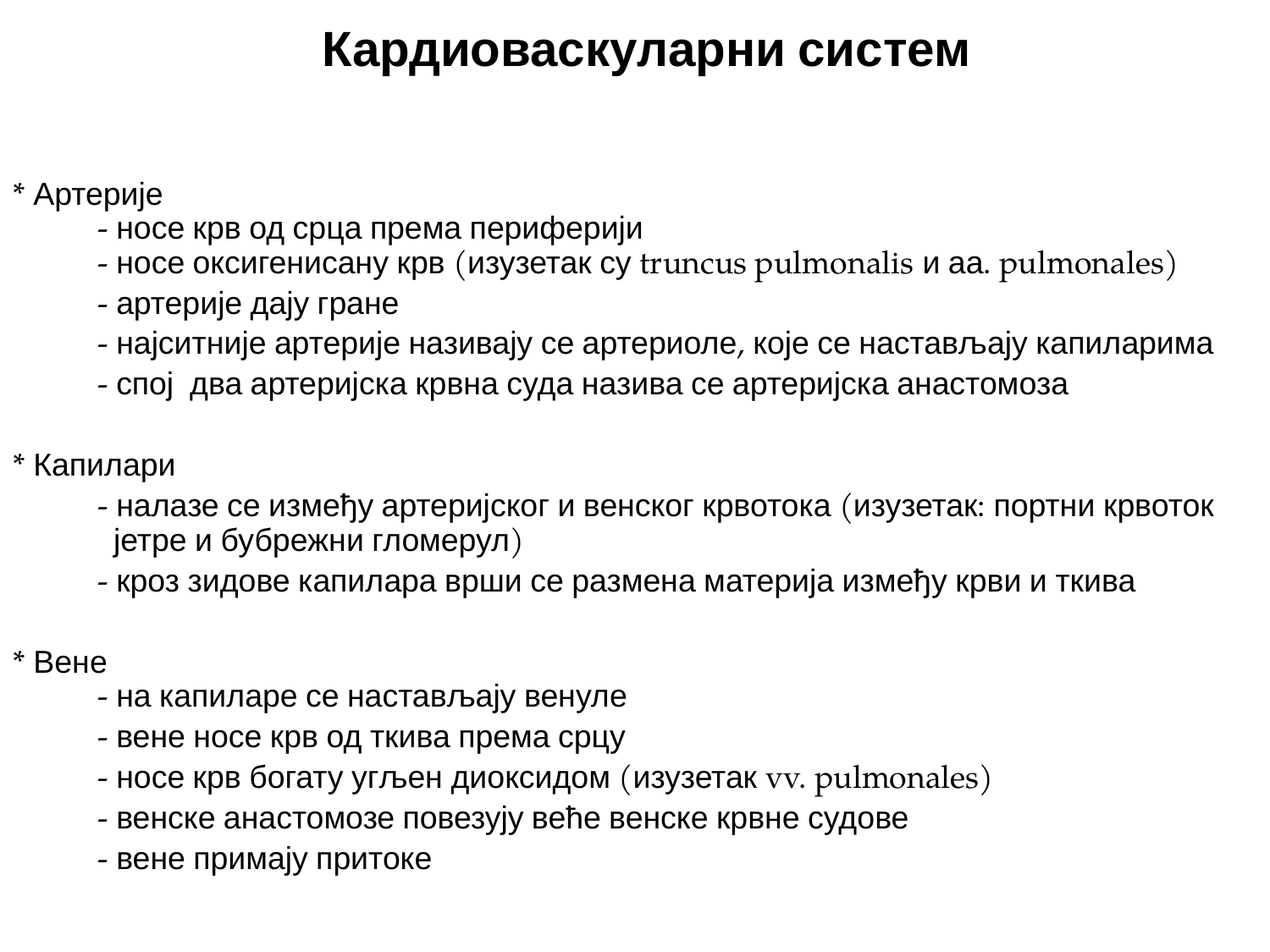

Кардиоваскуларни систем

* Артерије
- носе крв од срца према периферији
- носе оксигенисану крв (изузетак су truncus pulmonalis и аа. pulmonales)
	- артерије дају гране
	- најситније артерије називају се артериоле, које се настављају капиларима
	- спој  два артеријска крвна суда назива се артеријска анастомоза

* Капилари
	- налазе се између артеријског и венског крвотока (изузетак: портни крвоток
  јетре и бубрежни гломерул)
	- кроз зидове капилара врши се размена материја између крви и ткива

* Вене
- на капиларе се настављају венуле
	- вене носе крв од ткива према срцу
	- носе крв богату угљен диоксидом (изузетак vv. pulmonales)
	- венске анастомозе повезују веће венске крвне судове
	- вене примају притоке